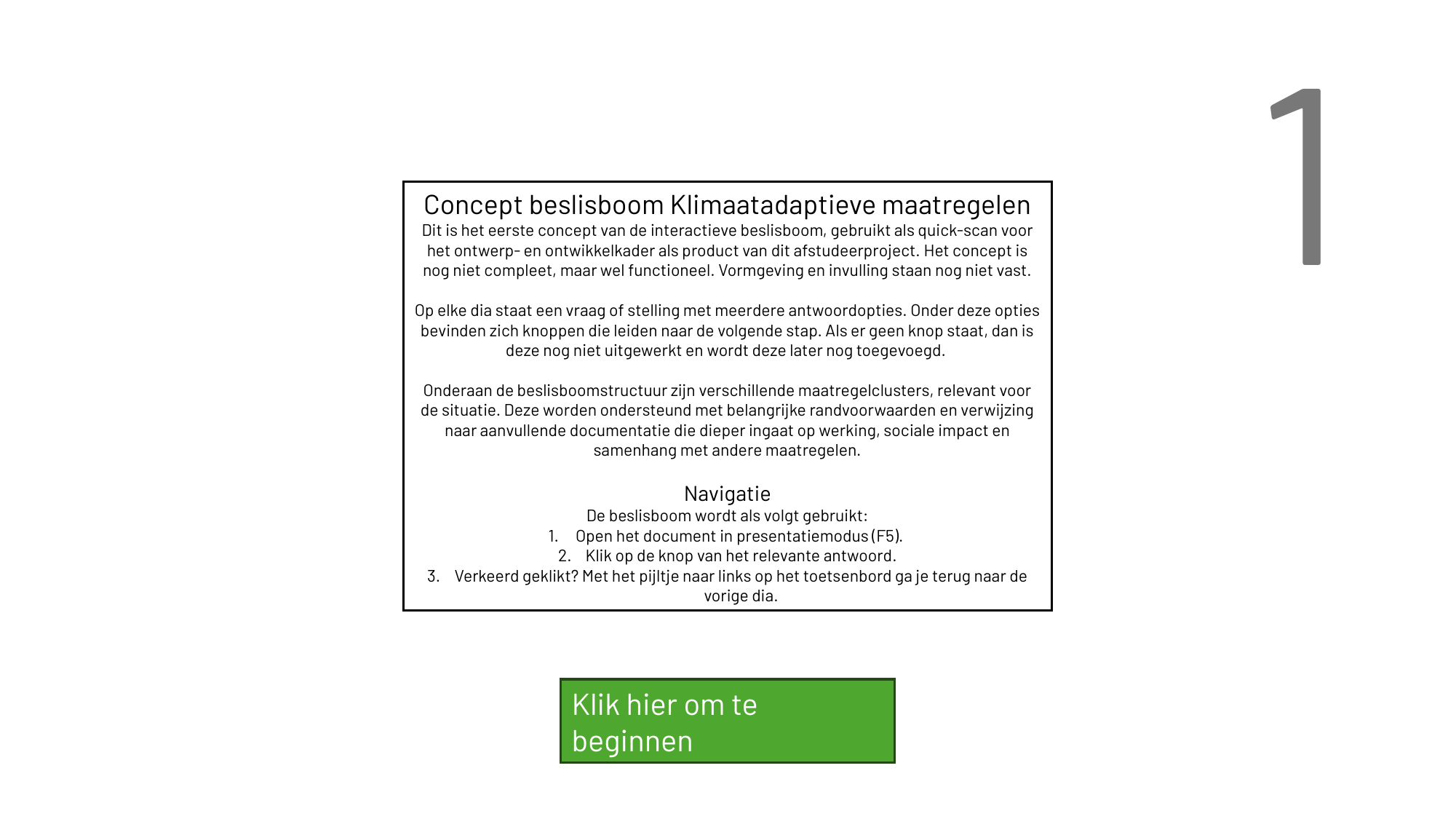

1
Concept beslisboom Klimaatadaptieve maatregelen
Dit is het eerste concept van de interactieve beslisboom, gebruikt als quick-scan voor het ontwerp- en ontwikkelkader als product van dit afstudeerproject. Het concept is nog niet compleet, maar wel functioneel. Vormgeving en invulling staan nog niet vast.

Op elke dia staat een vraag of stelling met meerdere antwoordopties. Onder deze opties bevinden zich knoppen die leiden naar de volgende stap. Als er geen knop staat, dan is deze nog niet uitgewerkt en wordt deze later nog toegevoegd.

Onderaan de beslisboomstructuur zijn verschillende maatregelclusters, relevant voor de situatie. Deze worden ondersteund met belangrijke randvoorwaarden en verwijzing naar aanvullende documentatie die dieper ingaat op werking, sociale impact en samenhang met andere maatregelen.

Navigatie
De beslisboom wordt als volgt gebruikt:
Open het document in presentatiemodus (F5).
Klik op de knop van het relevante antwoord.
Verkeerd geklikt? Met het pijltje naar links op het toetsenbord ga je terug naar de vorige dia.
Klik hier om te beginnen